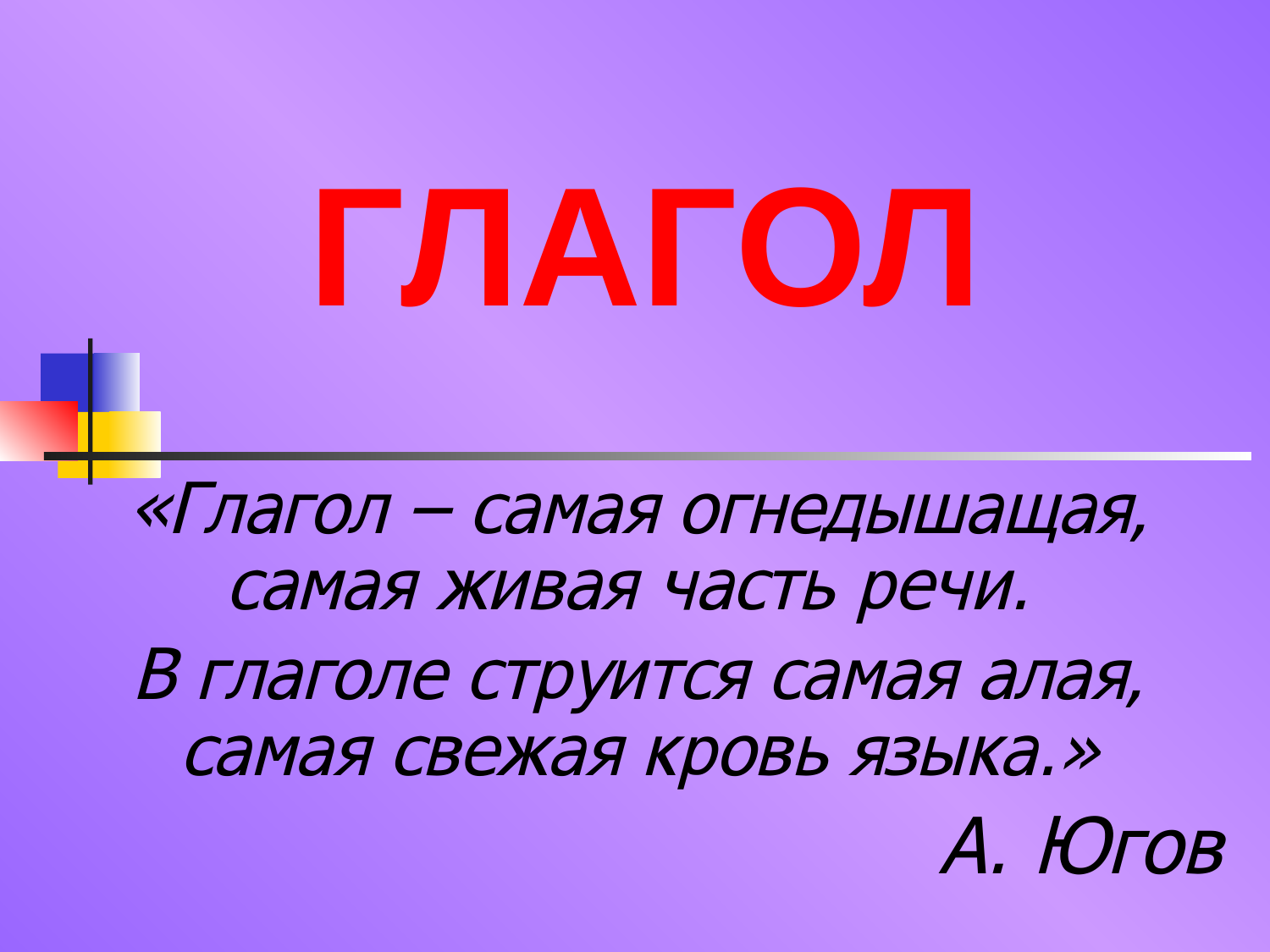

# ГЛАГОЛ
«Глагол – самая огнедышащая, самая живая часть речи.
В глаголе струится самая алая, самая свежая кровь языка.»
А. Югов